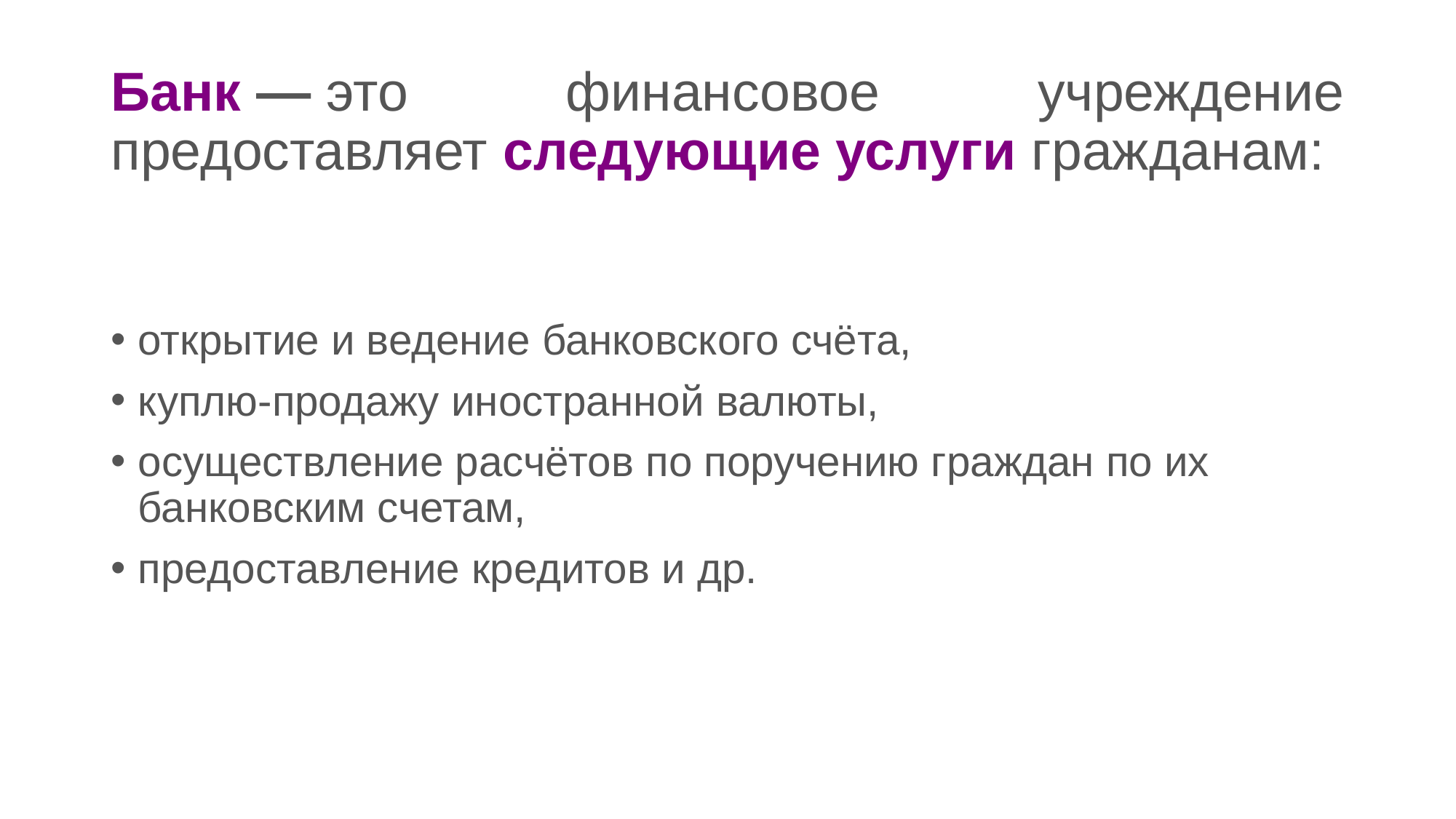

# Банк — это финансовое учреждение предоставляет следующие услуги гражданам:
открытие и ведение банковского счёта,
куплю-продажу иностранной валюты,
осуществление расчётов по поручению граждан по их банковским счетам,
предоставление кредитов и др.